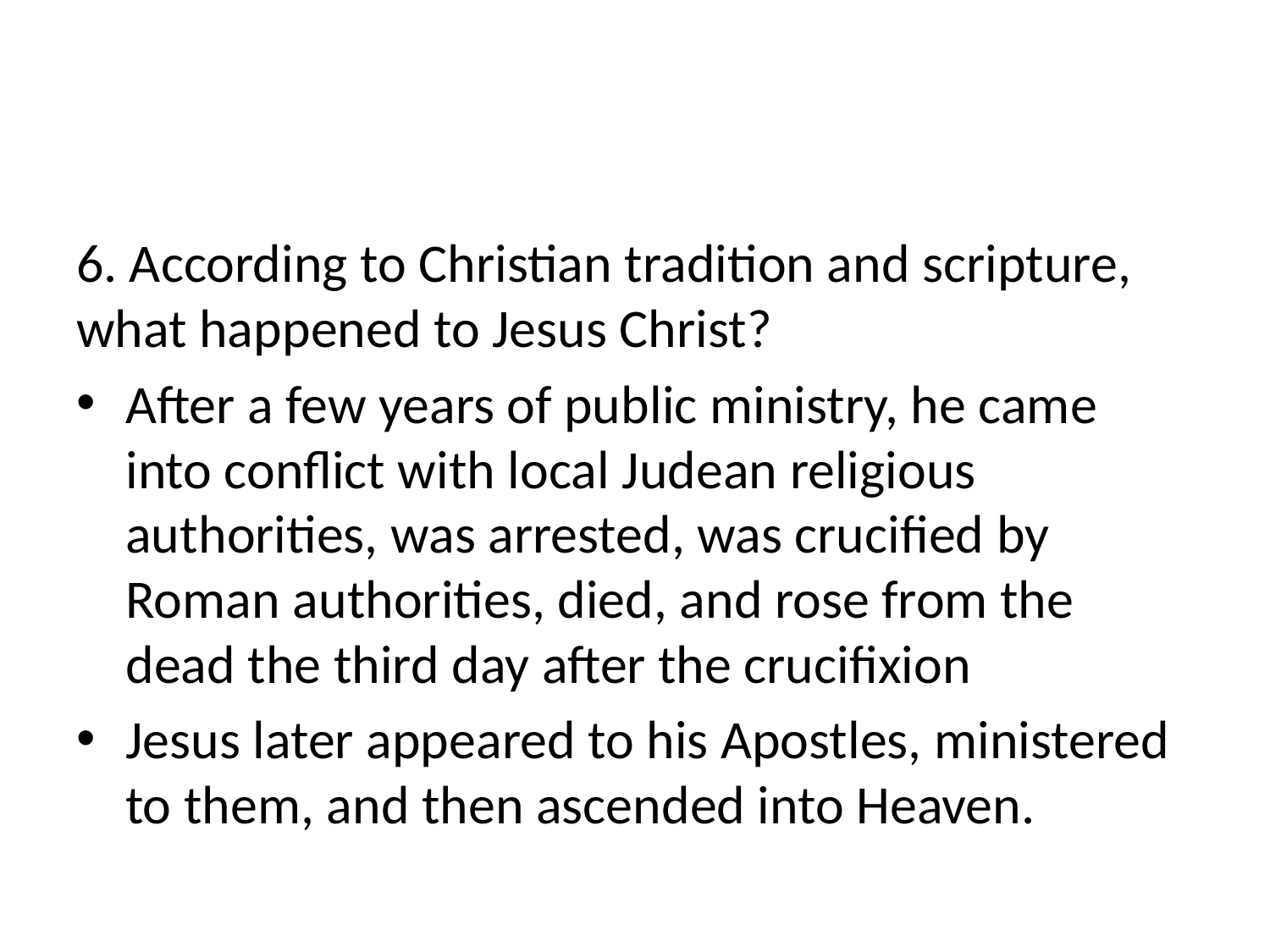

#
6. According to Christian tradition and scripture, what happened to Jesus Christ?
After a few years of public ministry, he came into conflict with local Judean religious authorities, was arrested, was crucified by Roman authorities, died, and rose from the dead the third day after the crucifixion
Jesus later appeared to his Apostles, ministered to them, and then ascended into Heaven.